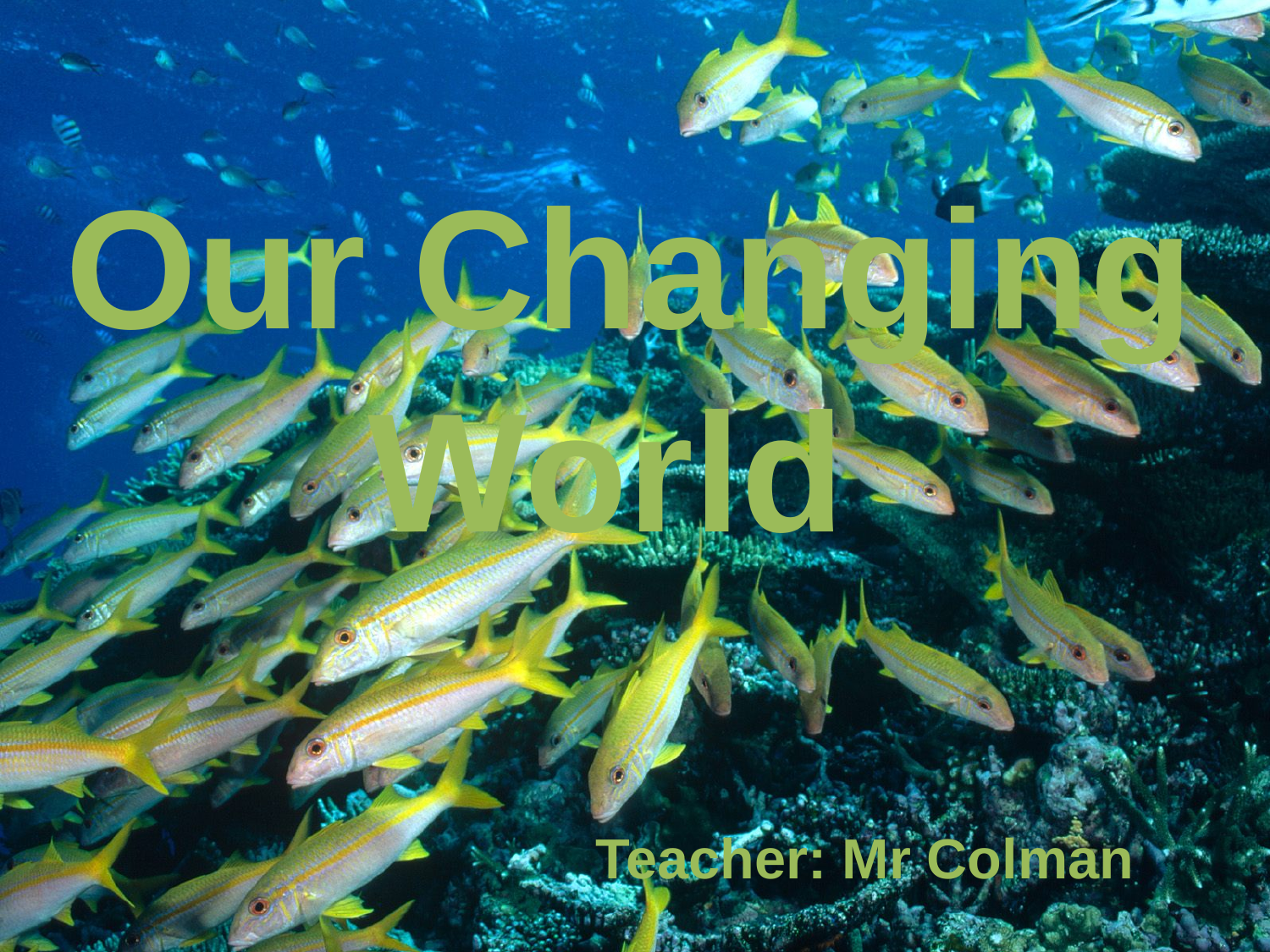

# Our Changing World
Teacher: Mr Colman